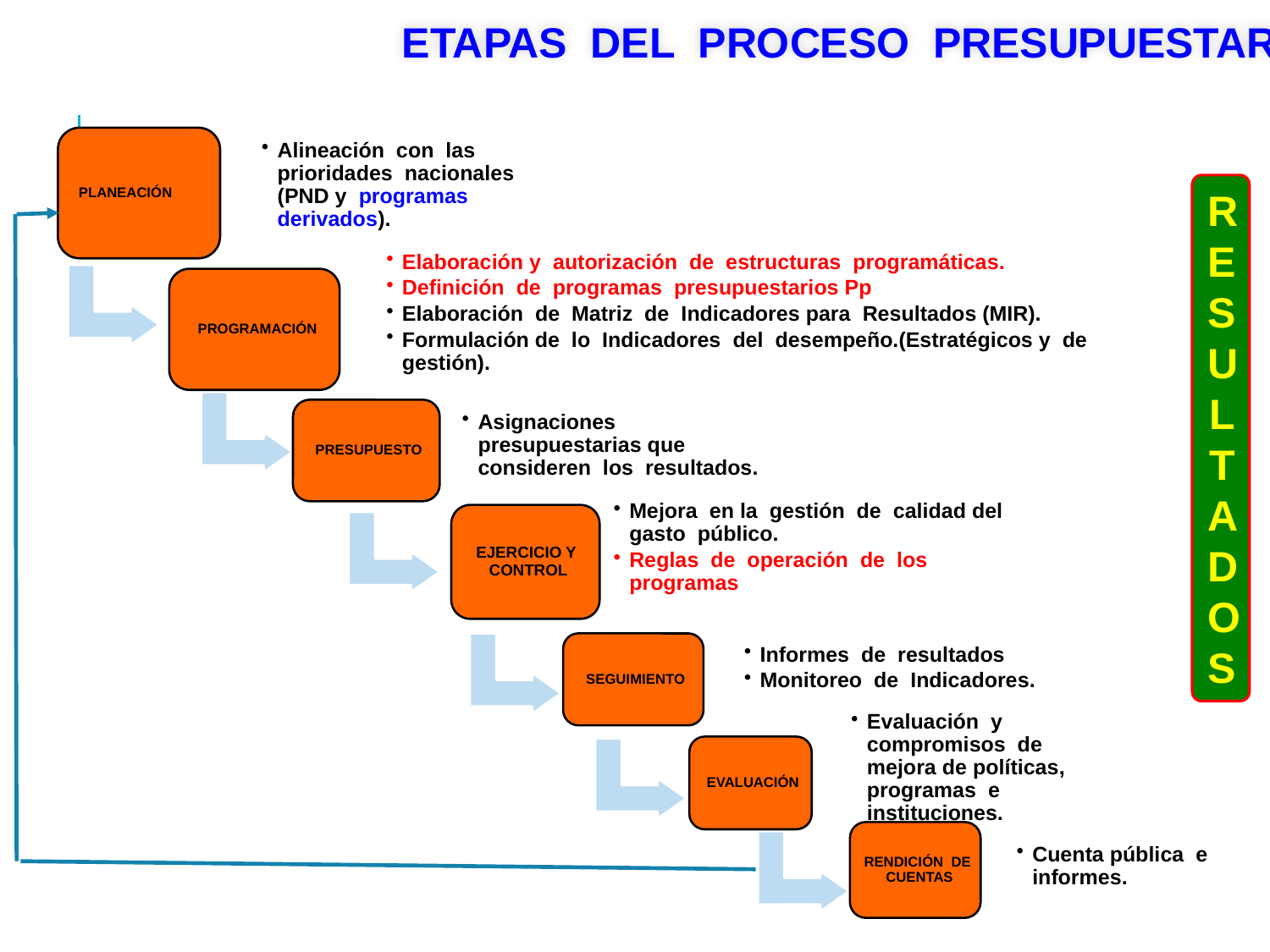

# ETAPAS  DEL  PROCESO  PRESUPUESTARIO
PLANEACIÓN
Alineación  con  las prioridades  nacionales (PND y  programas derivados).
PROGRAMACIÓN
Elaboración y  autorización  de  estructuras  programáticas.
Definición  de  programas  presupuestarios Pp
Elaboración  de  Matriz  de  Indicadores para  Resultados (MIR).
Formulación de  lo  Indicadores  del  desempeño.(Estratégicos y  de  gestión).

PRESUPUESTO
Asignaciones  presupuestarias que consideren  los  resultados.

EJERCICIO Y  CONTROL
Mejora  en la  gestión  de  calidad del  gasto  público.
Reglas  de  operación  de  los programas
SEGUIMIENTO
Informes  de  resultados
Monitoreo  de  Indicadores.
EVALUACIÓN
Evaluación  y  compromisos  de  mejora de políticas, programas  e  instituciones.

RENDICIÓN  DE  CUENTAS
Cuenta pública  e  informes.
RESULTADOS